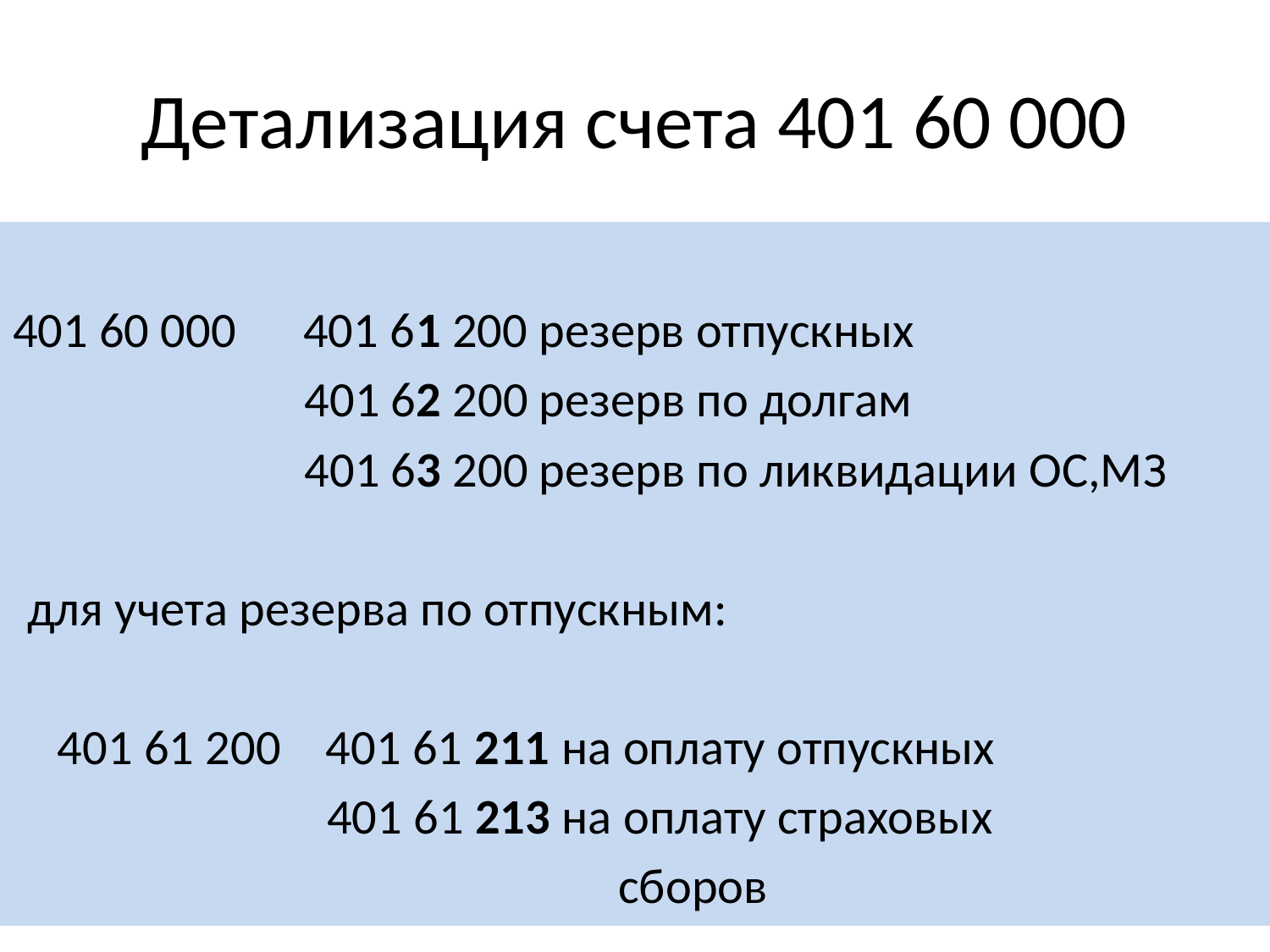

# Детализация счета 401 60 000

401 60 000      401 61 200 резерв отпускных
                          401 62 200 резерв по долгам
                          401 63 200 резерв по ликвидации ОС,МЗ

для учета резерва по отпускным:

    401 61 200    401 61 211 на оплату отпускных
                            401 61 213 на оплату страховых
                                                      сборов